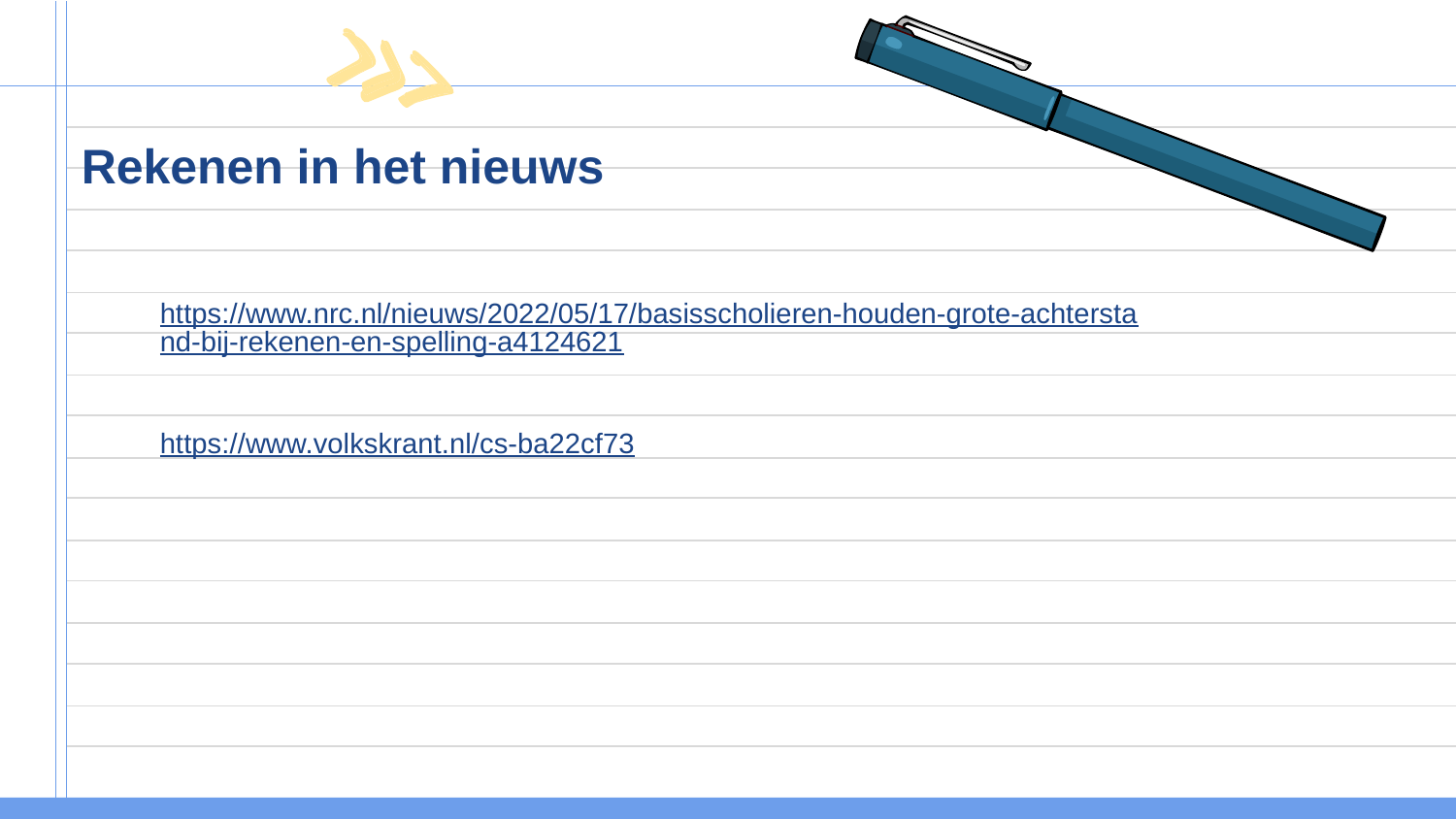

# Rekenen in het nieuws
https://www.nrc.nl/nieuws/2022/05/17/basisscholieren-houden-grote-achterstand-bij-rekenen-en-spelling-a4124621

https://www.volkskrant.nl/cs-ba22cf73